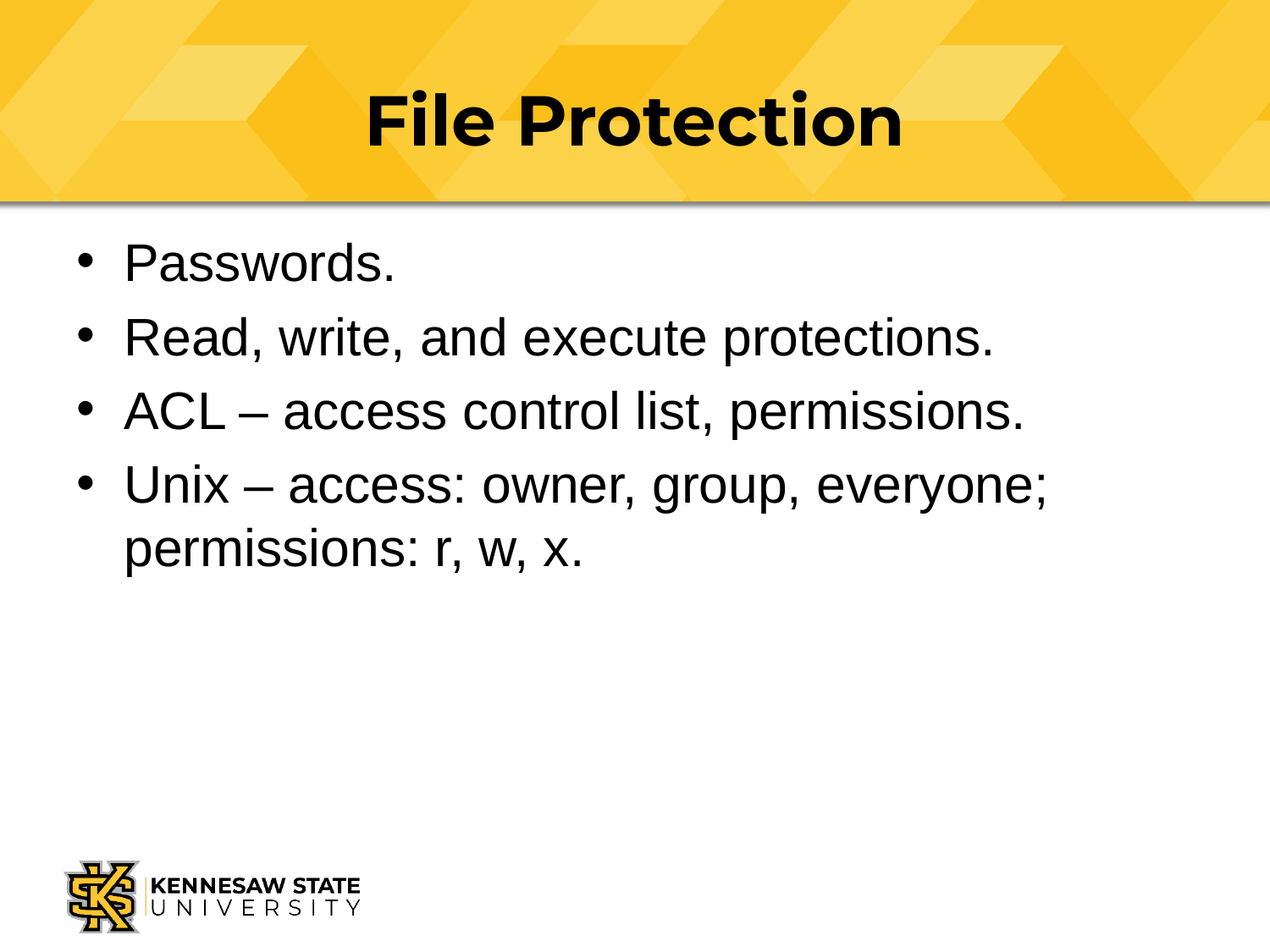

# File Protection
Passwords.
Read, write, and execute protections.
ACL – access control list, permissions.
Unix – access: owner, group, everyone; permissions: r, w, x.